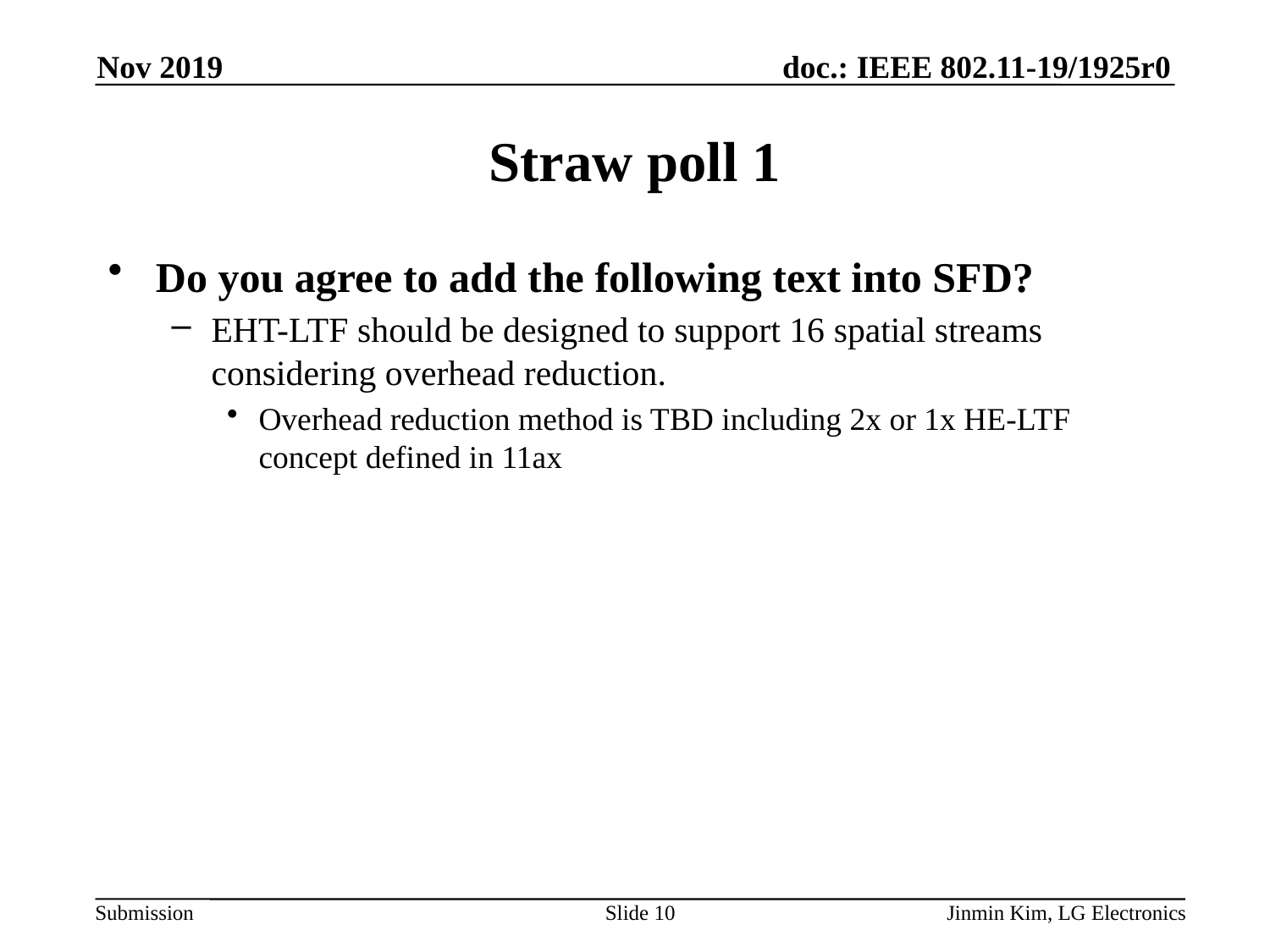

Nov 2019
# Straw poll 1
Do you agree to add the following text into SFD?
EHT-LTF should be designed to support 16 spatial streams considering overhead reduction.
Overhead reduction method is TBD including 2x or 1x HE-LTF concept defined in 11ax

Slide 10
Jinmin Kim, LG Electronics